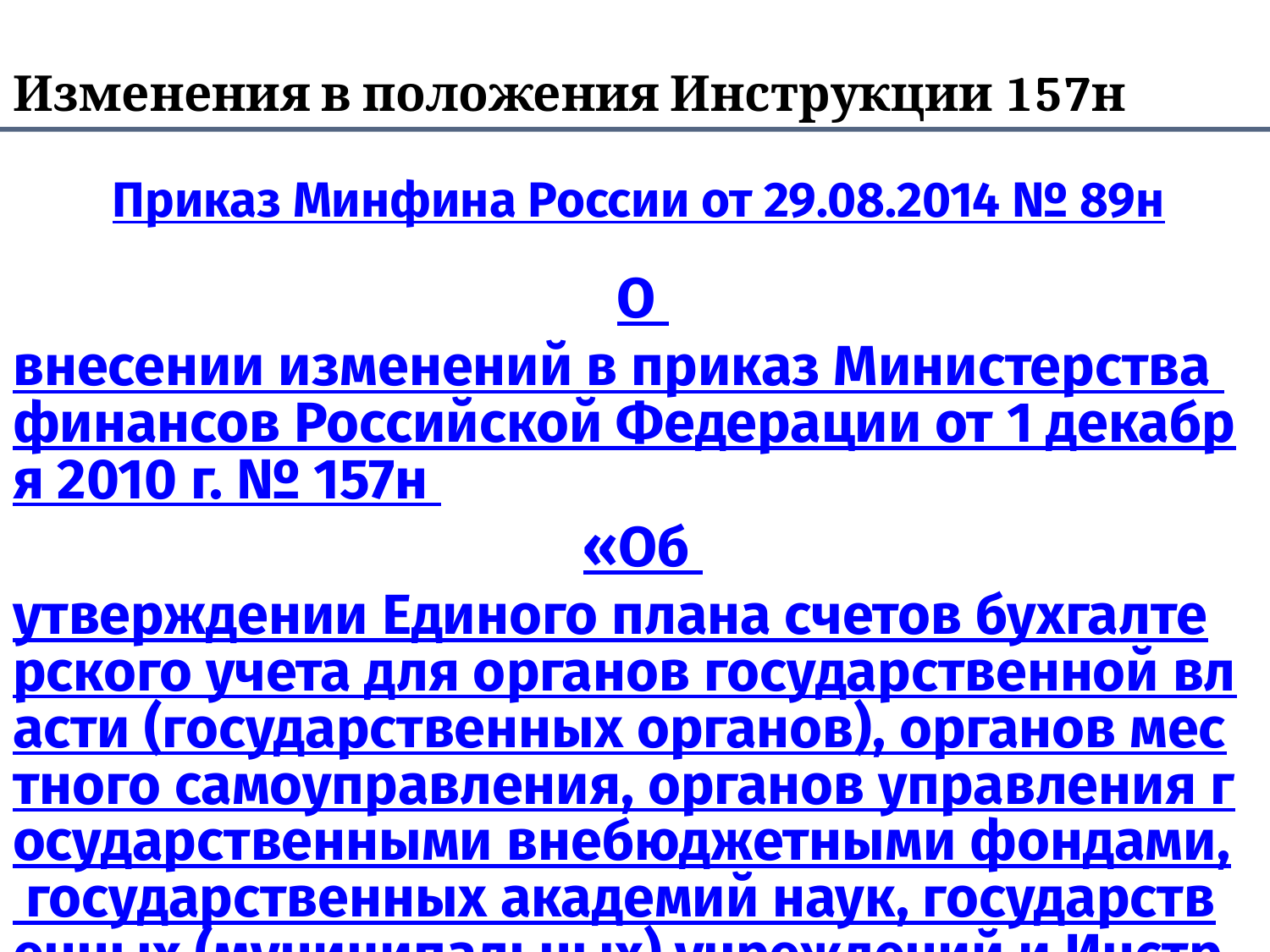

Изменения в положения Инструкции 157н

# Приказ Минфина России от 29.08.2014 № 89н
О внесении изменений в приказ Министерства финансов Российской Федерации от 1 декабря 2010 г. № 157н «Об утверждении Единого плана счетов бухгалтерского учета для органов государственной власти (государственных органов), органов местного самоуправления, органов управления государственными внебюджетными фондами, государственных академий наук, государственных (муниципальных) учреждений и Инструкции по его применению»